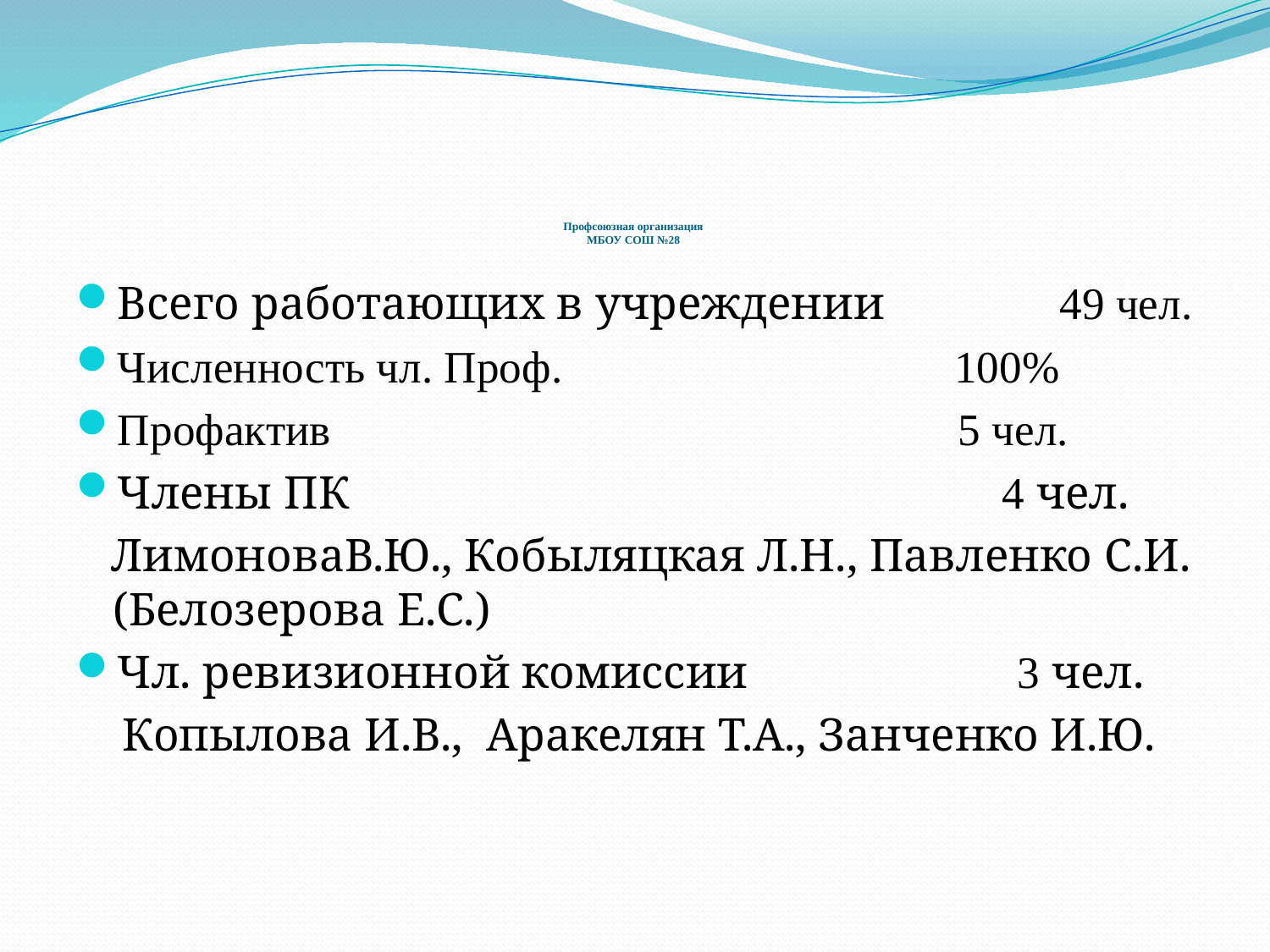

# Профсоюзная организация МБОУ СОШ №28
Всего работающих в учреждении               49 чел.
Численность чл. Проф.                                   100%
Профактив                                                        5 чел.
Члены ПК                                                        4 чел.
   ЛимоноваВ.Ю., Кобыляцкая Л.Н., Павленко С.И. (Белозерова Е.С.)
Чл. ревизионной комиссии                        3 чел.
    Копылова И.В.,  Аракелян Т.А., Занченко И.Ю.